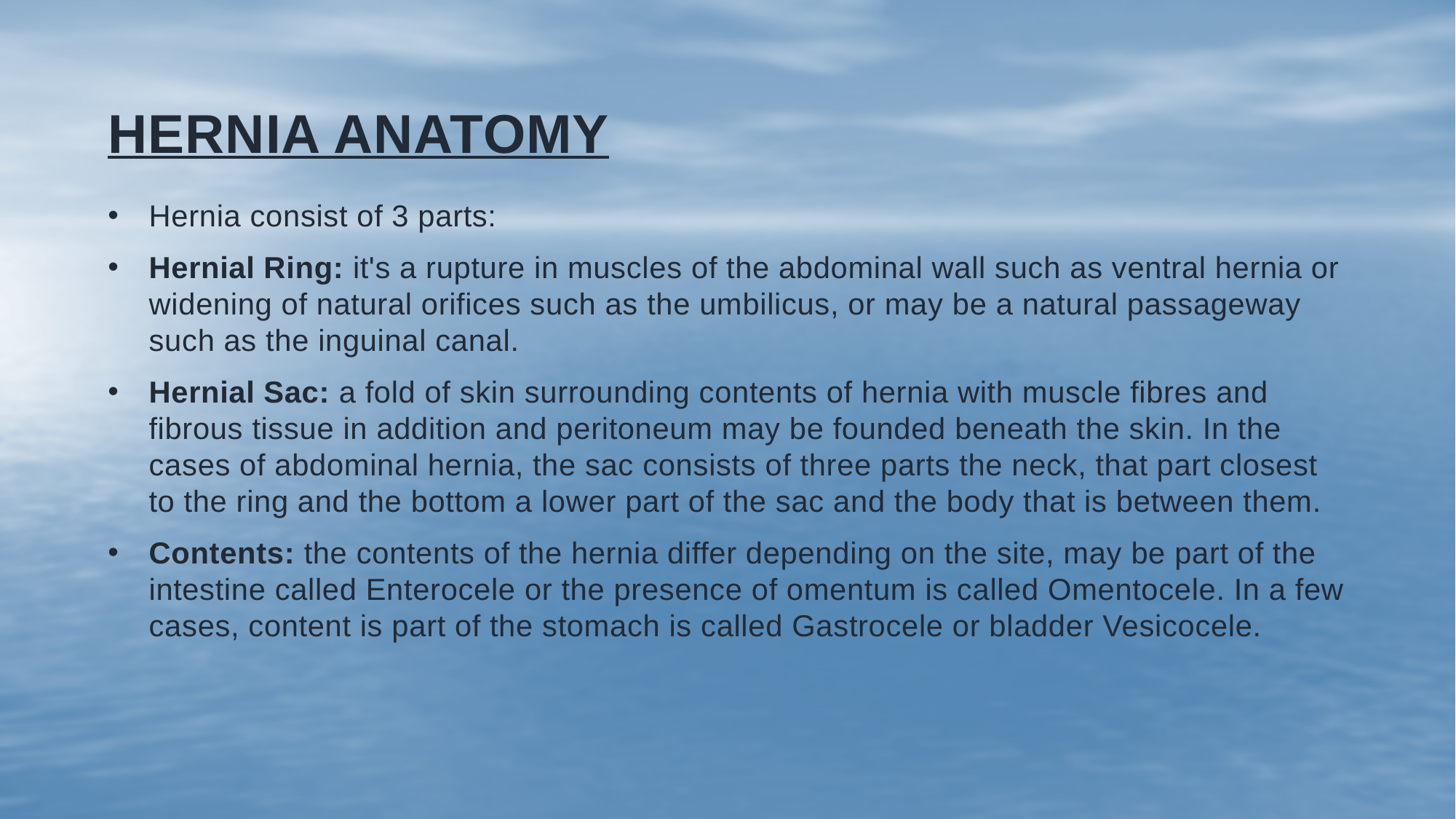

# HERNIA ANATOMY
Hernia consist of 3 parts:
Hernial Ring: it's a rupture in muscles of the abdominal wall such as ventral hernia or widening of natural orifices such as the umbilicus, or may be a natural passageway such as the inguinal canal.
Hernial Sac: a fold of skin surrounding contents of hernia with muscle fibres and fibrous tissue in addition and peritoneum may be founded beneath the skin. In the cases of abdominal hernia, the sac consists of three parts the neck, that part closest to the ring and the bottom a lower part of the sac and the body that is between them.
Contents: the contents of the hernia differ depending on the site, may be part of the intestine called Enterocele or the presence of omentum is called Omentocele. In a few cases, content is part of the stomach is called Gastrocele or bladder Vesicocele.